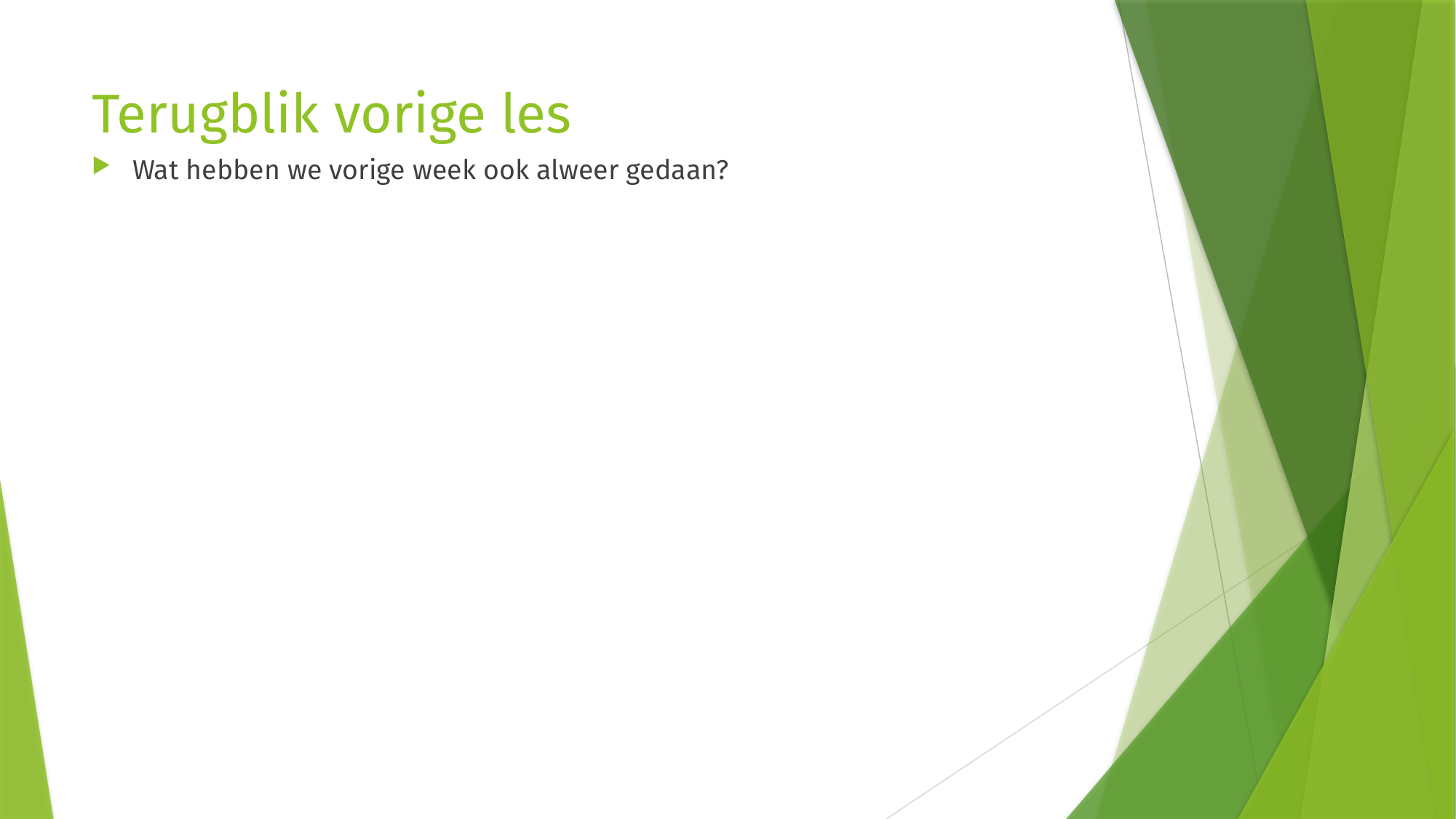

# Terugblik vorige les
Wat hebben we vorige week ook alweer gedaan?